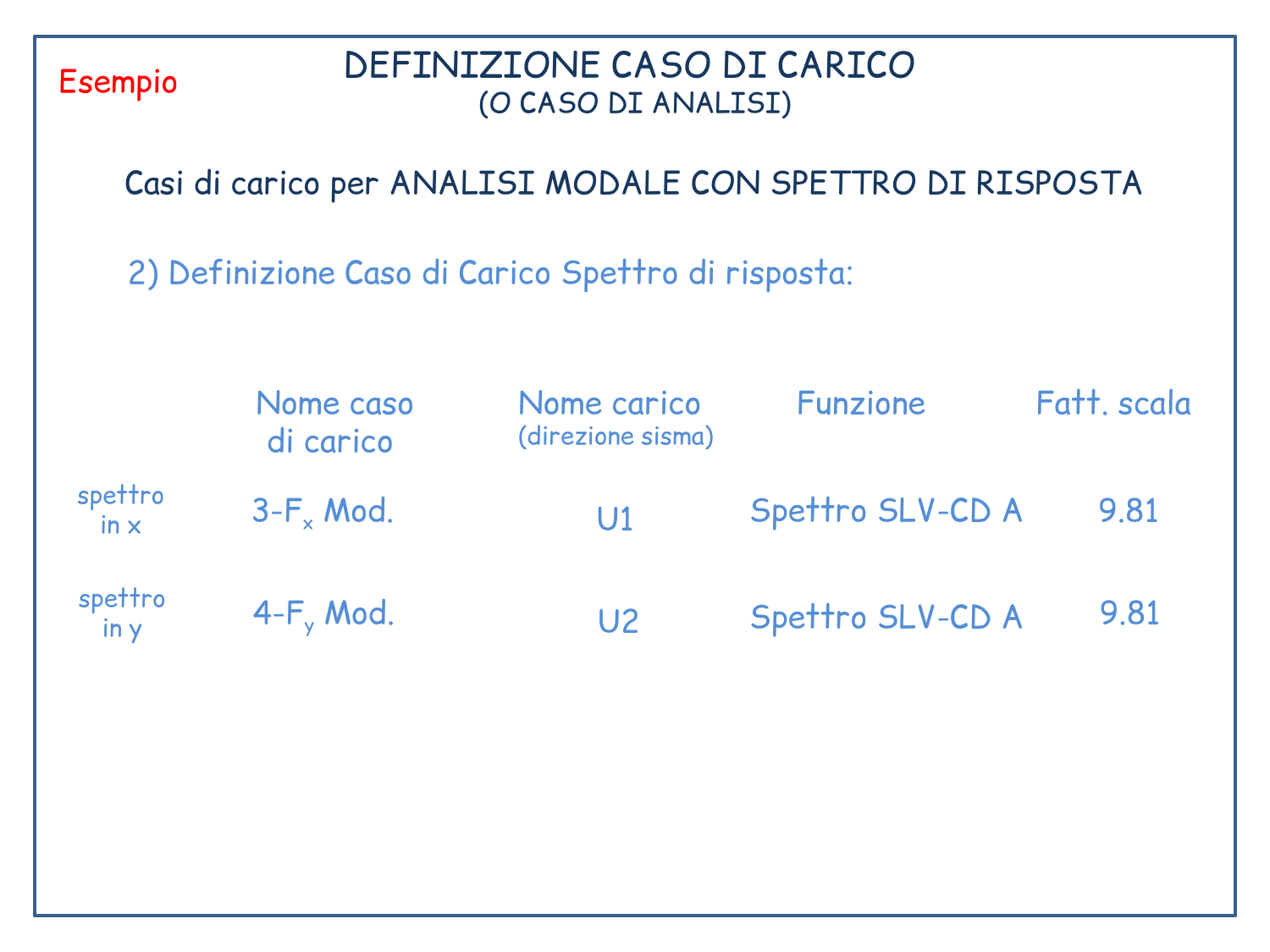

DEFINIZIONE CASO DI CARICO
(O CASO DI ANALISI)
Esempio
Casi di carico per ANALISI MODALE CON SPETTRO DI RISPOSTA
2) Definizione Caso di Carico Spettro di risposta:
Nome caso di carico
Nome carico
(direzione sisma)
Funzione
Fatt. scala
spettro
in x
3-Fx Mod.
Spettro SLV-CD A
9.81
U1
spettro
in y
4-Fy Mod.
9.81
Spettro SLV-CD A
U2